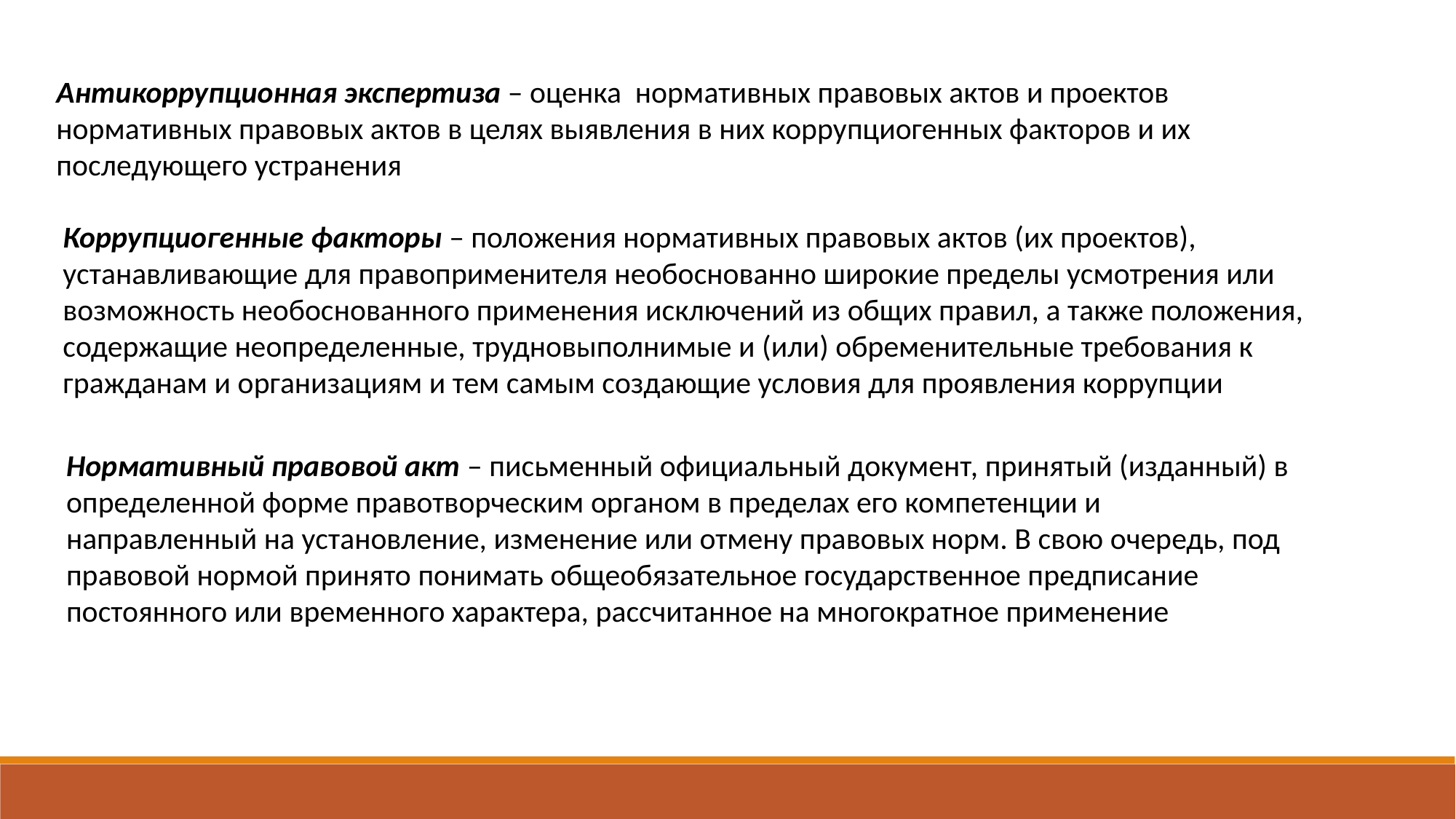

Антикоррупционная экспертиза – оценка  нормативных правовых актов и проектов нормативных правовых актов в целях выявления в них коррупциогенных факторов и их последующего устранения
Коррупциогенные факторы – положения нормативных правовых актов (их проектов), устанавливающие для правоприменителя необоснованно широкие пределы усмотрения или возможность необоснованного применения исключений из общих правил, а также положения, содержащие неопределенные, трудновыполнимые и (или) обременительные требования к гражданам и организациям и тем самым создающие условия для проявления коррупции
Нормативный правовой акт – письменный официальный документ, принятый (изданный) в определенной форме правотворческим органом в пределах его компетенции и направленный на установление, изменение или отмену правовых норм. В свою очередь, под правовой нормой принято понимать общеобязательное государственное предписание постоянного или временного характера, рассчитанное на многократное применение